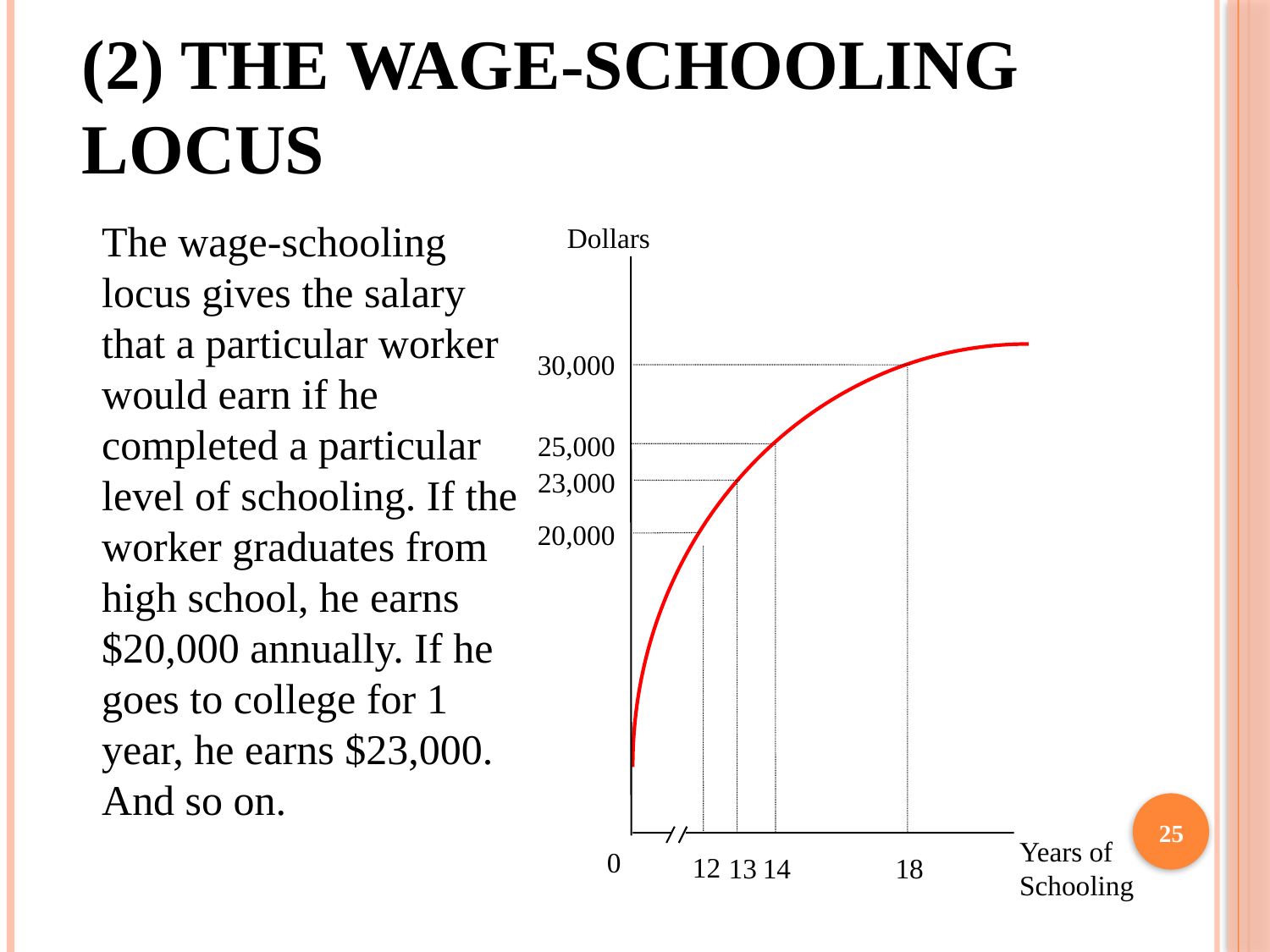

# (2) The Wage-Schooling Locus
The wage-schooling locus gives the salary that a particular worker would earn if he completed a particular level of schooling. If the worker graduates from high school, he earns $20,000 annually. If he goes to college for 1 year, he earns $23,000. And so on.
Dollars

30,000

25,000

23,000

20,000

Years of Schooling

0
12
13
14
18

25